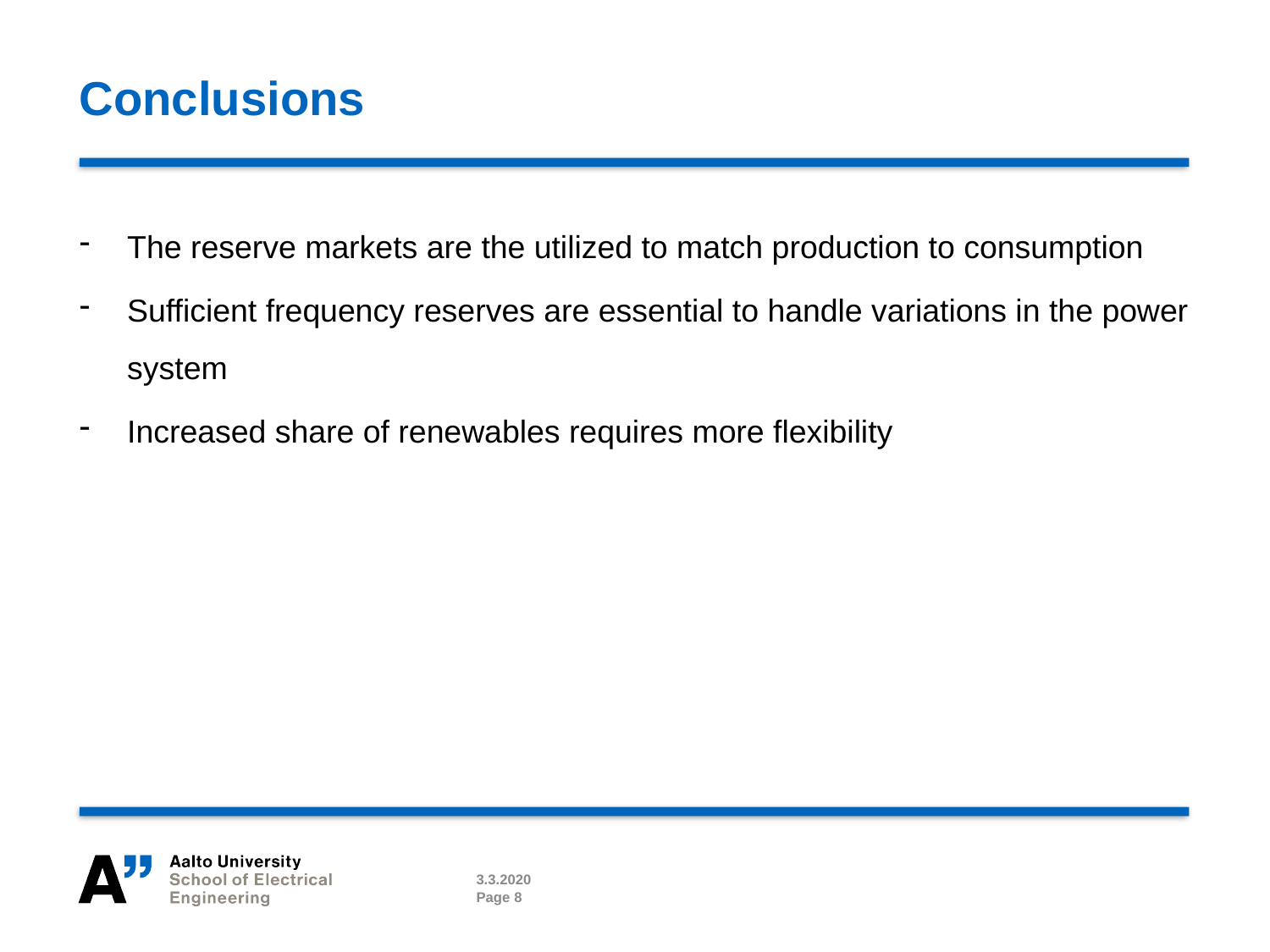

# Conclusions
The reserve markets are the utilized to match production to consumption
Sufficient frequency reserves are essential to handle variations in the power system
Increased share of renewables requires more flexibility

3.3.2020
Page 8